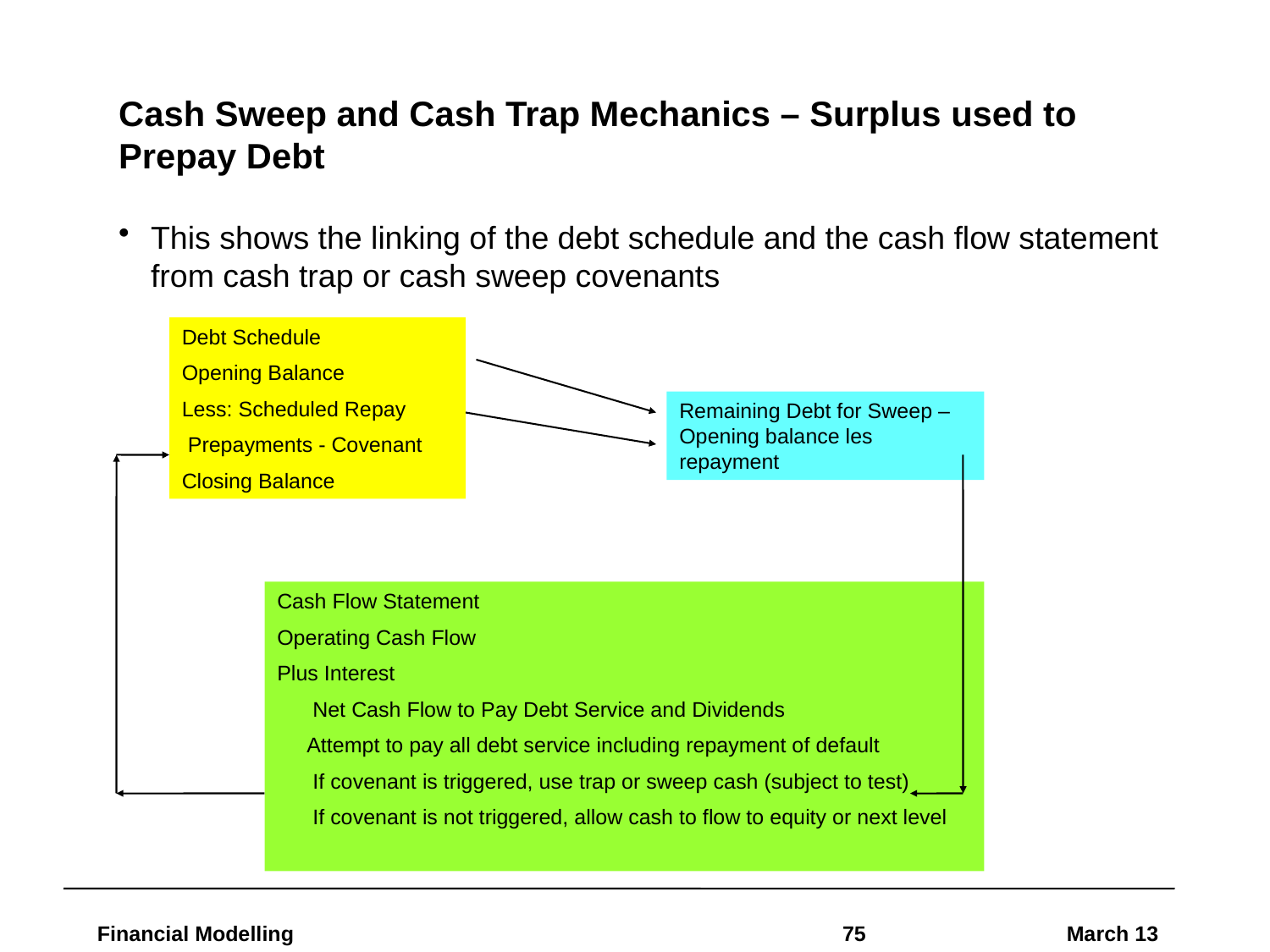

# Cash Sweep and Cash Trap Mechanics – Surplus used to Prepay Debt
This shows the linking of the debt schedule and the cash flow statement from cash trap or cash sweep covenants

Debt Schedule
Opening Balance
Less: Scheduled Repay
 Prepayments - Covenant
Closing Balance

Remaining Debt for Sweep – Opening balance les repayment

Cash Flow Statement
Operating Cash Flow
Plus Interest
      Net Cash Flow to Pay Debt Service and Dividends
     Attempt to pay all debt service including repayment of default
      If covenant is triggered, use trap or sweep cash (subject to test)
      If covenant is not triggered, allow cash to flow to equity or next level